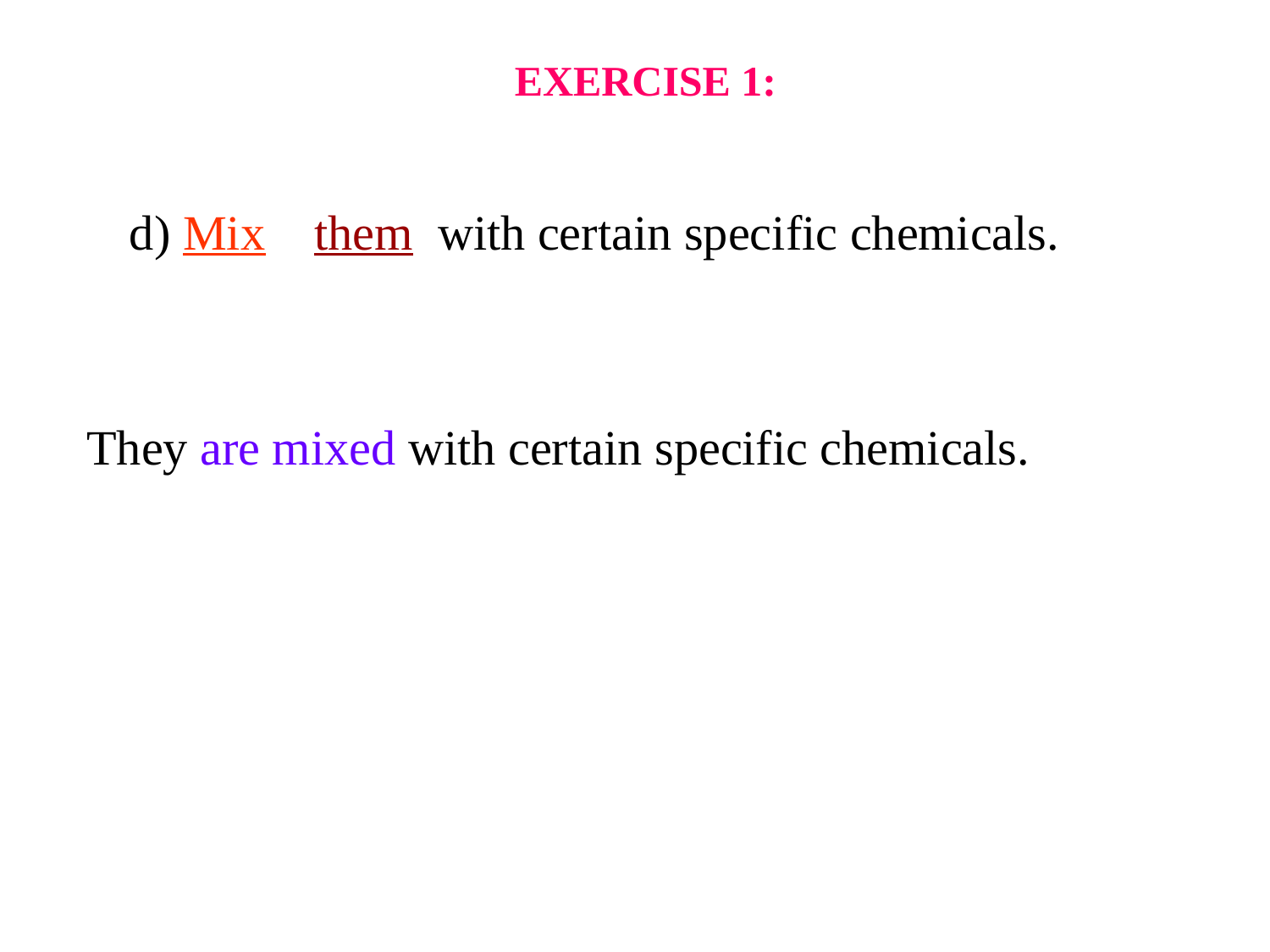

EXERCISE 1:
d) Mix    them  with certain specific chemicals.
They are mixed with certain specific chemicals.